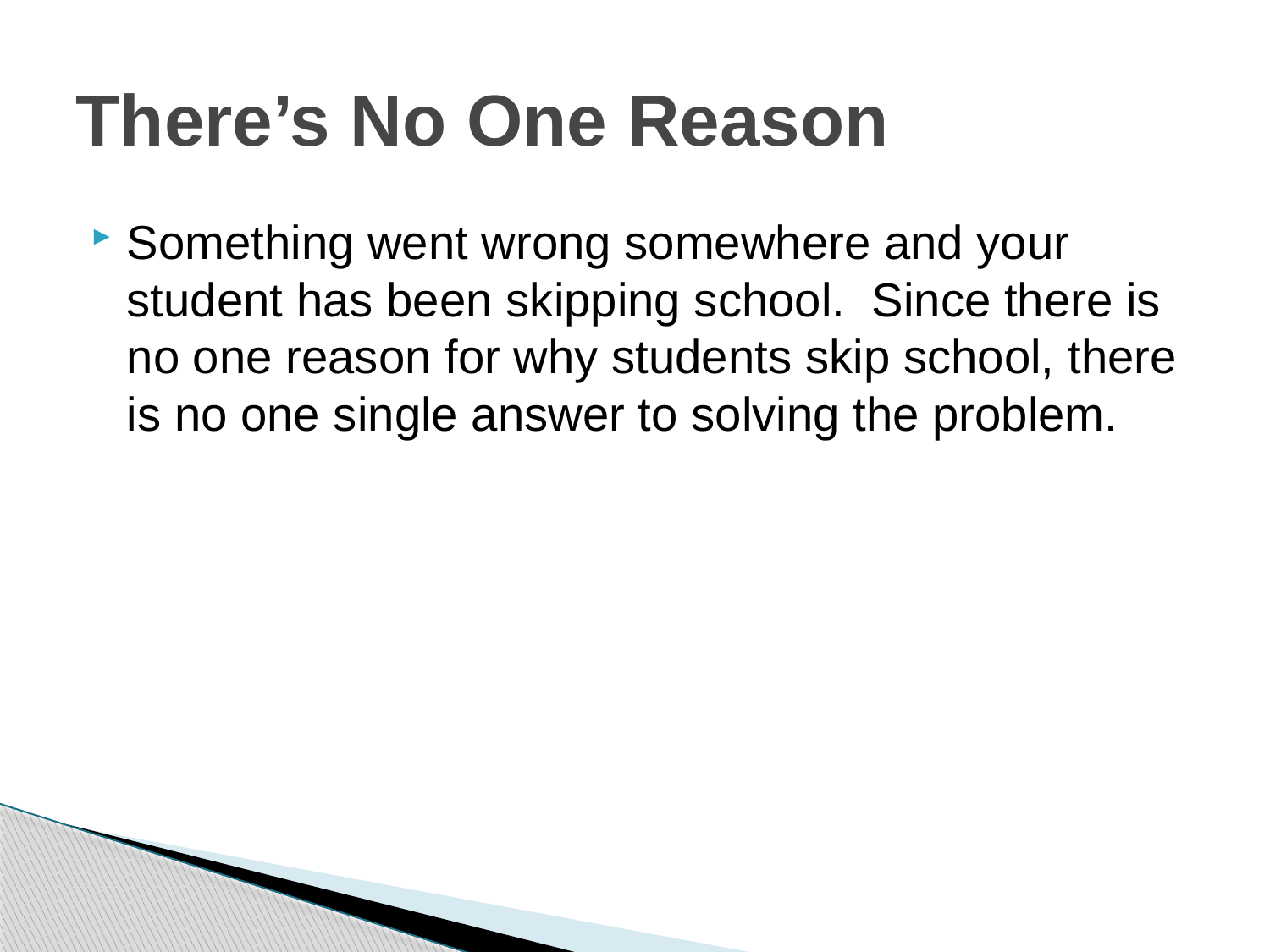

# There’s No One Reason
Something went wrong somewhere and your student has been skipping school.  Since there is no one reason for why students skip school, there is no one single answer to solving the problem.